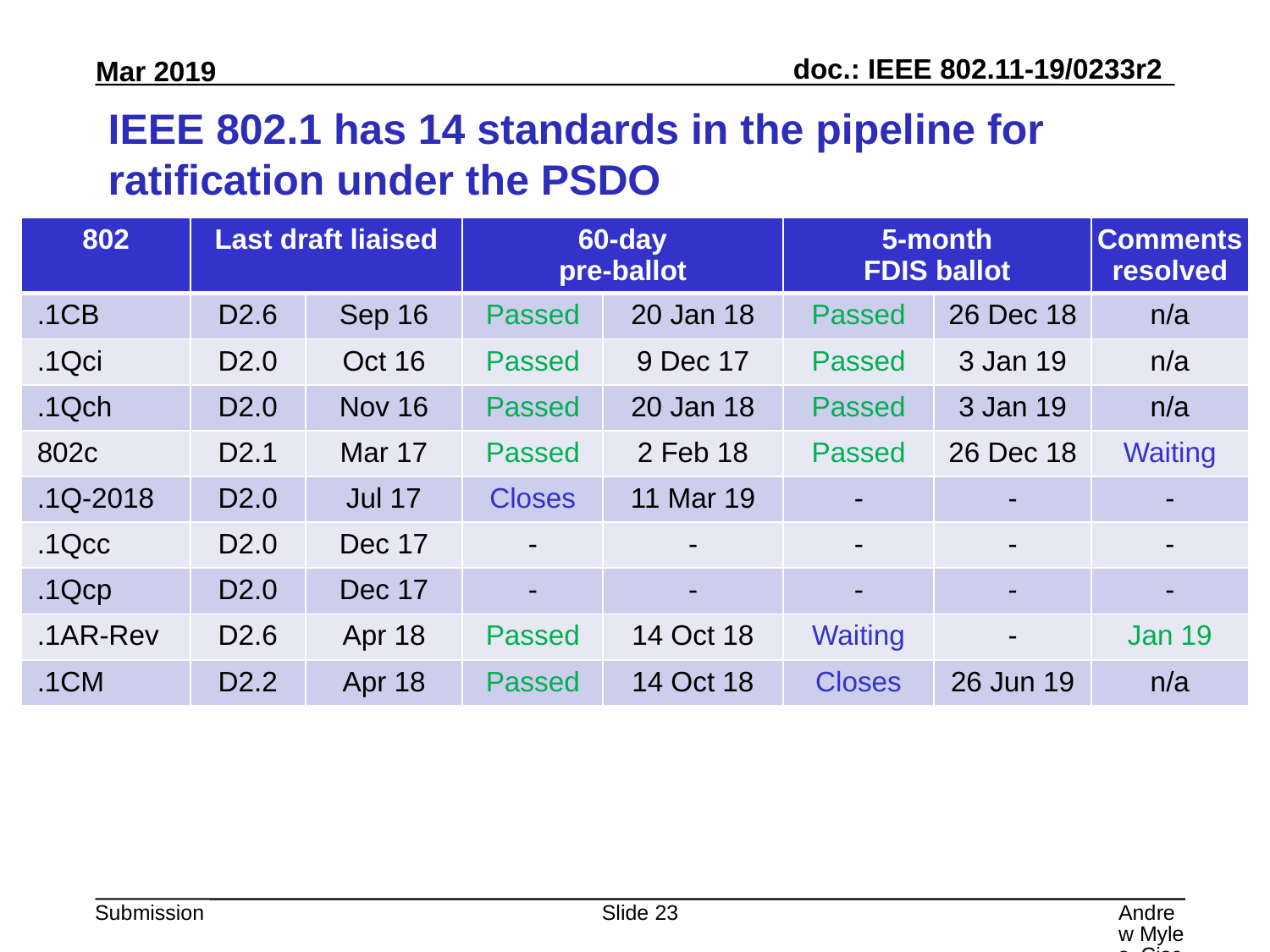

# IEEE 802.1 has 14 standards in the pipeline for ratification under the PSDO
| 802 | Last draft liaised |  | 60-day pre-ballot |  | 5-month FDIS ballot |  | Comments resolved |
| --- | --- | --- | --- | --- | --- | --- | --- |
| .1CB | D2.6 | Sep 16 | Passed | 20 Jan 18 | Passed | 26 Dec 18 | n/a |
| .1Qci | D2.0 | Oct 16 | Passed | 9 Dec 17 | Passed | 3 Jan 19 | n/a |
| .1Qch | D2.0 | Nov 16 | Passed | 20 Jan 18 | Passed | 3 Jan 19 | n/a |
| 802c | D2.1 | Mar 17 | Passed | 2 Feb 18 | Passed | 26 Dec 18 | Waiting |
| .1Q-2018 | D2.0 | Jul 17 | Closes | 11 Mar 19 | - | - | - |
| .1Qcc | D2.0 | Dec 17 | - | - | - | - | - |
| .1Qcp | D2.0 | Dec 17 | - | - | - | - | - |
| .1AR-Rev | D2.6 | Apr 18 | Passed | 14 Oct 18 | Waiting | - | Jan 19 |
| .1CM | D2.2 | Apr 18 | Passed | 14 Oct 18 | Closes | 26 Jun 19 | n/a |
Slide 23
Andrew Myles, Cisco